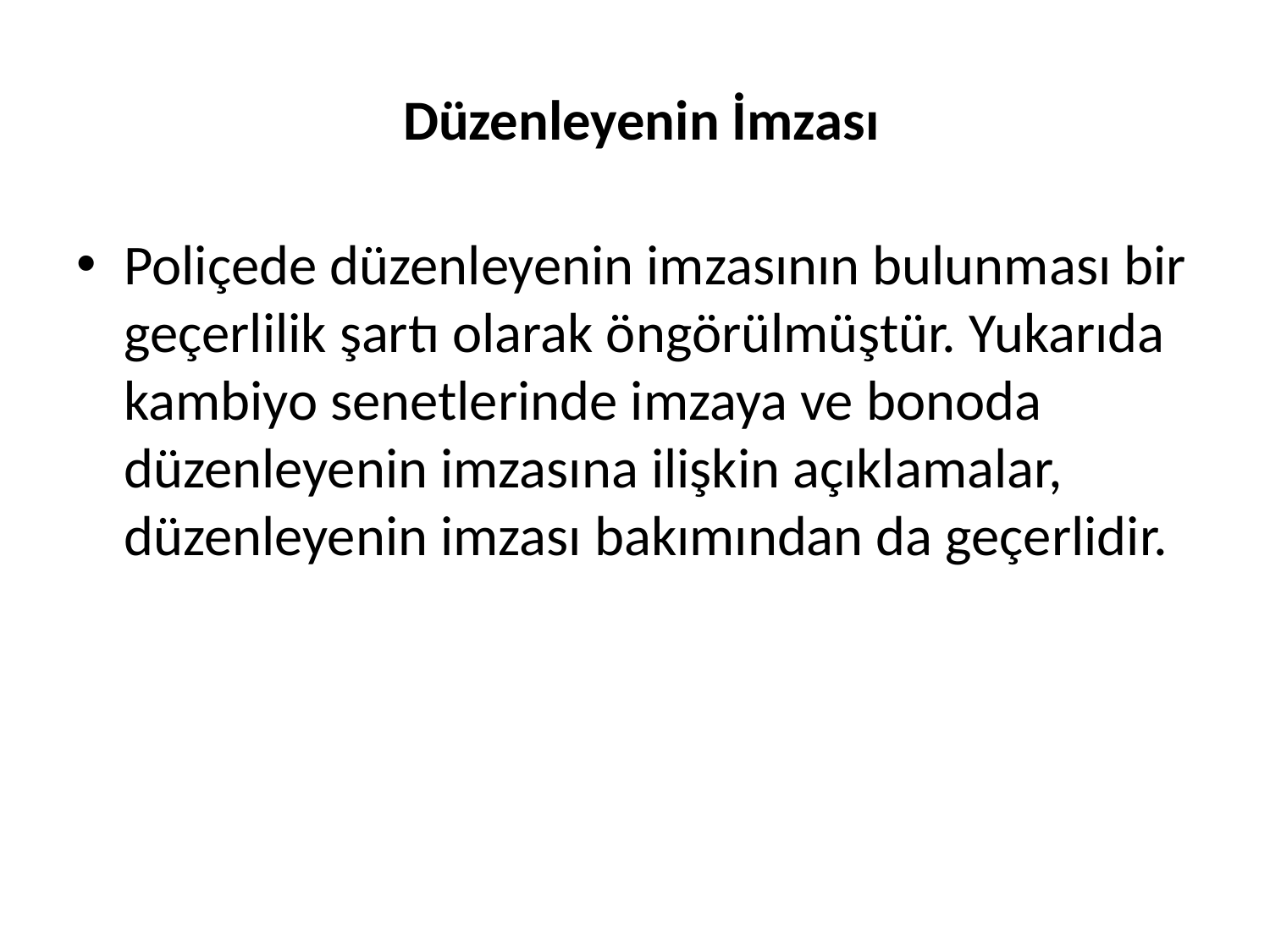

# Düzenleyenin İmzası
Poliçede düzenleyenin imzasının bulunması bir geçerlilik şartı olarak öngörülmüştür. Yukarıda kambiyo senetlerinde imzaya ve bonoda düzenleyenin imzasına ilişkin açıklamalar, düzenleyenin imzası bakımından da geçerlidir.